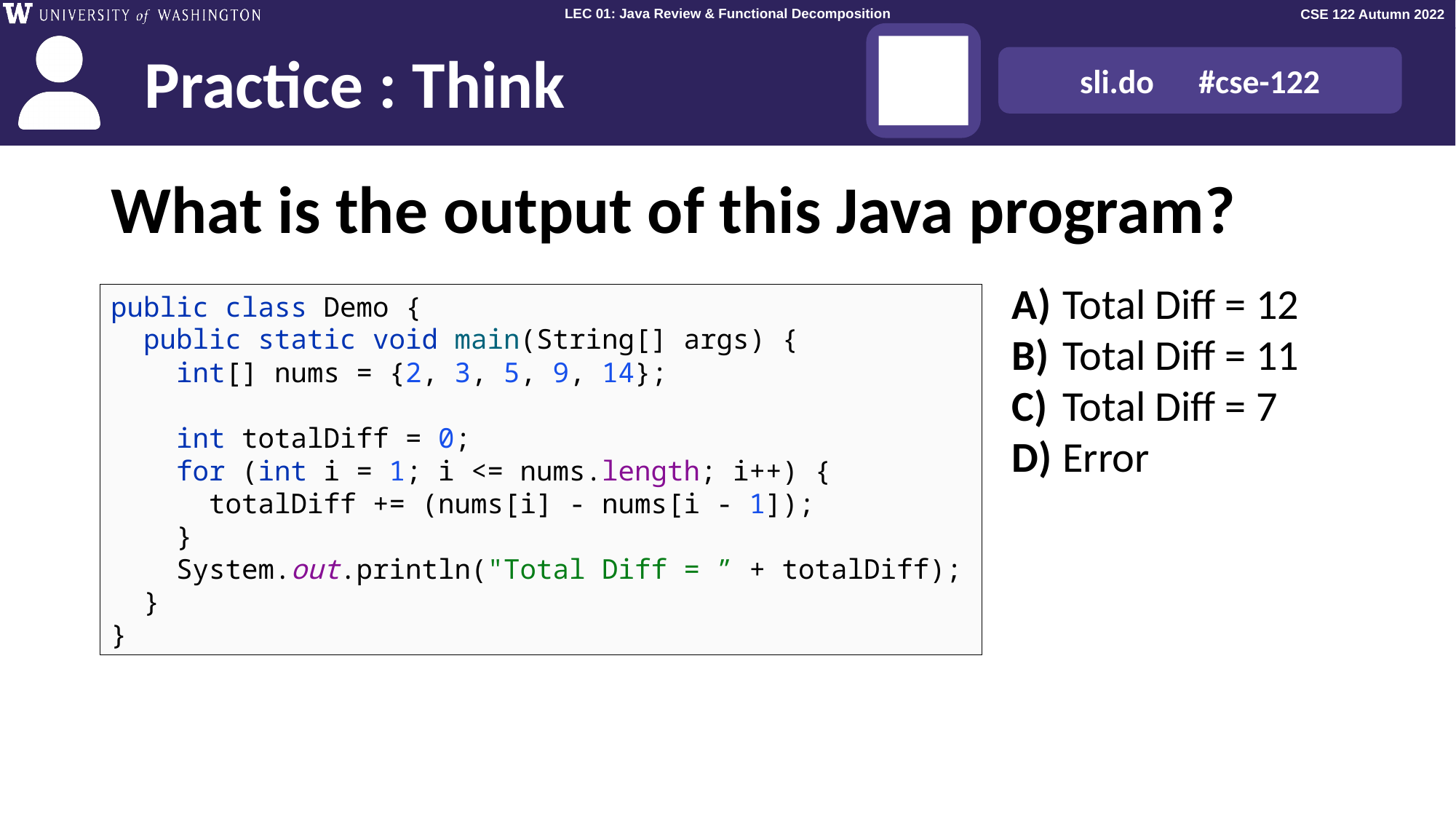

# What is the output of this Java program?
 Total Diff = 12
 Total Diff = 11
 Total Diff = 7
 Error

public class Demo {
  public static void main(String[] args) {
    int[] nums = {2, 3, 5, 9, 14};
    int totalDiff = 0;
    for (int i = 1; i <= nums.length; i++) {
      totalDiff += (nums[i] - nums[i - 1]);
    }
    System.out.println("Total Diff = ” + totalDiff);
  }
}